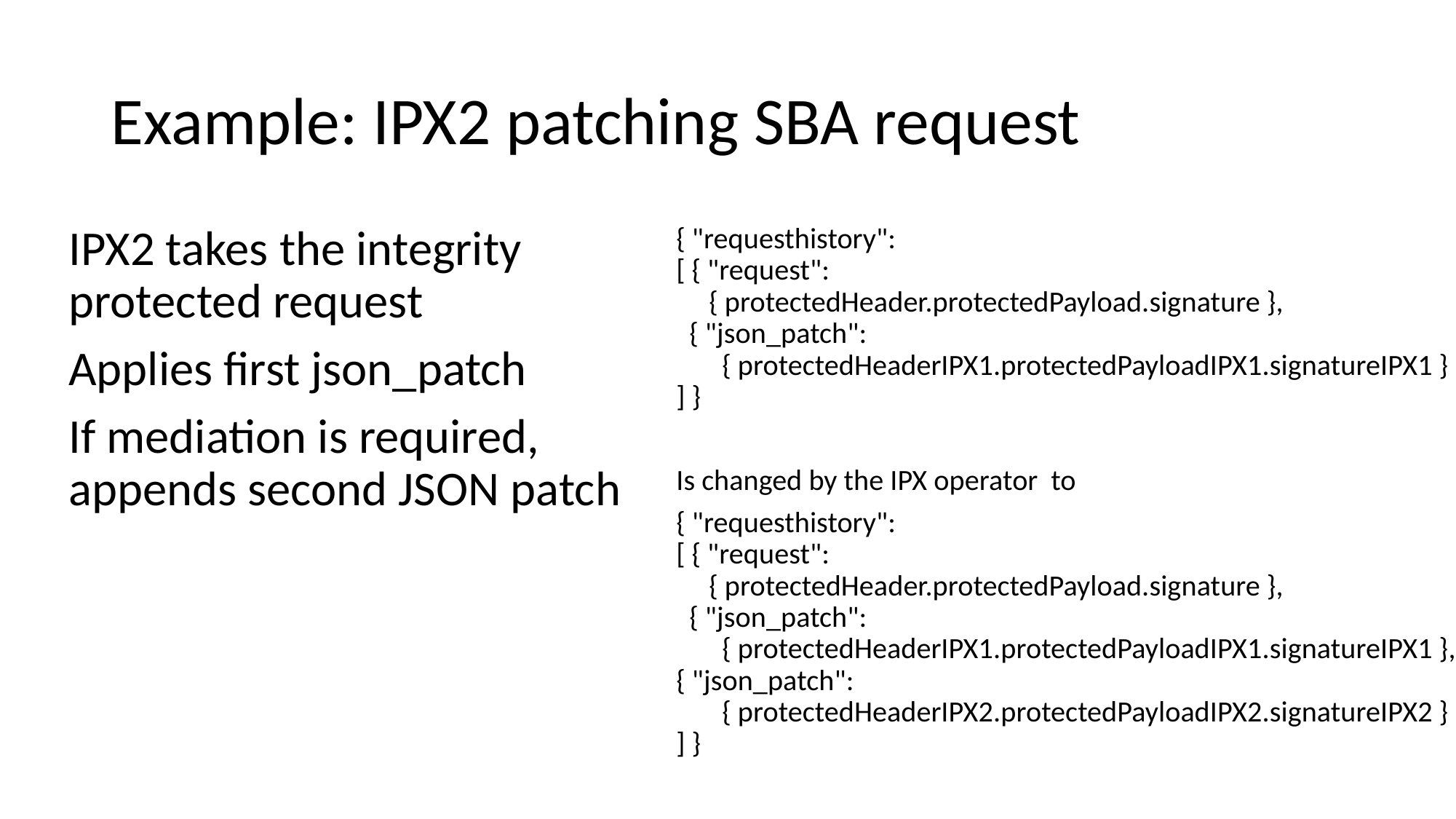

# Example: IPX2 patching SBA request
IPX2 takes the integrity protected request
Applies first json_patch
If mediation is required, appends second JSON patch
{ "requesthistory":
[ { "request":
     { protectedHeader.protectedPayload.signature },
  { "json_patch":
       { protectedHeaderIPX1.protectedPayloadIPX1.signatureIPX1 }
] }

Is changed by the IPX operator  to
{ "requesthistory":
[ { "request":
     { protectedHeader.protectedPayload.signature },
  { "json_patch":
       { protectedHeaderIPX1.protectedPayloadIPX1.signatureIPX1 },
{ "json_patch":
       { protectedHeaderIPX2.protectedPayloadIPX2.signatureIPX2 }
] }